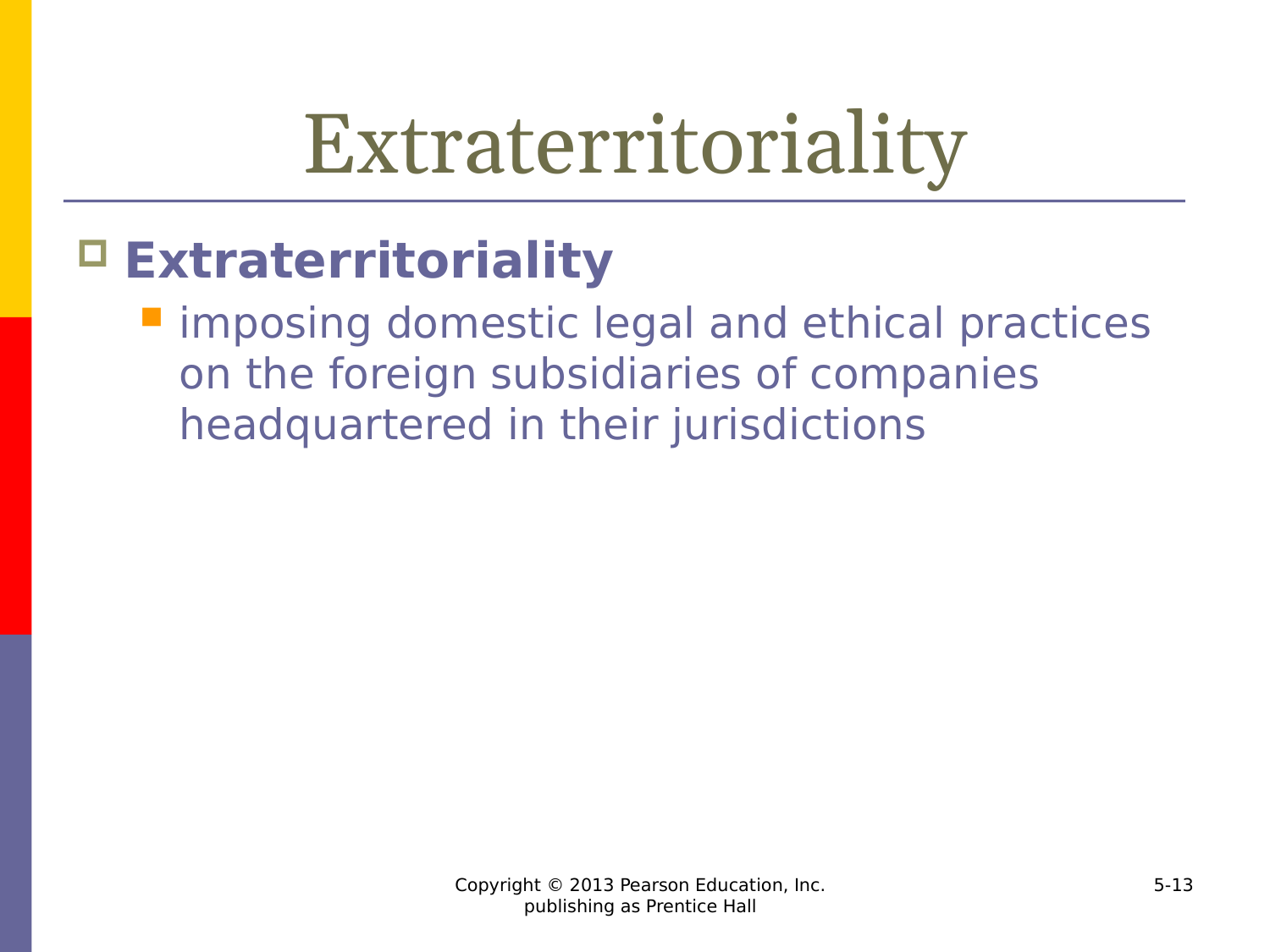

# Extraterritoriality
Extraterritoriality
imposing domestic legal and ethical practices on the foreign subsidiaries of companies headquartered in their jurisdictions
Copyright © 2013 Pearson Education, Inc. publishing as Prentice Hall
5-13